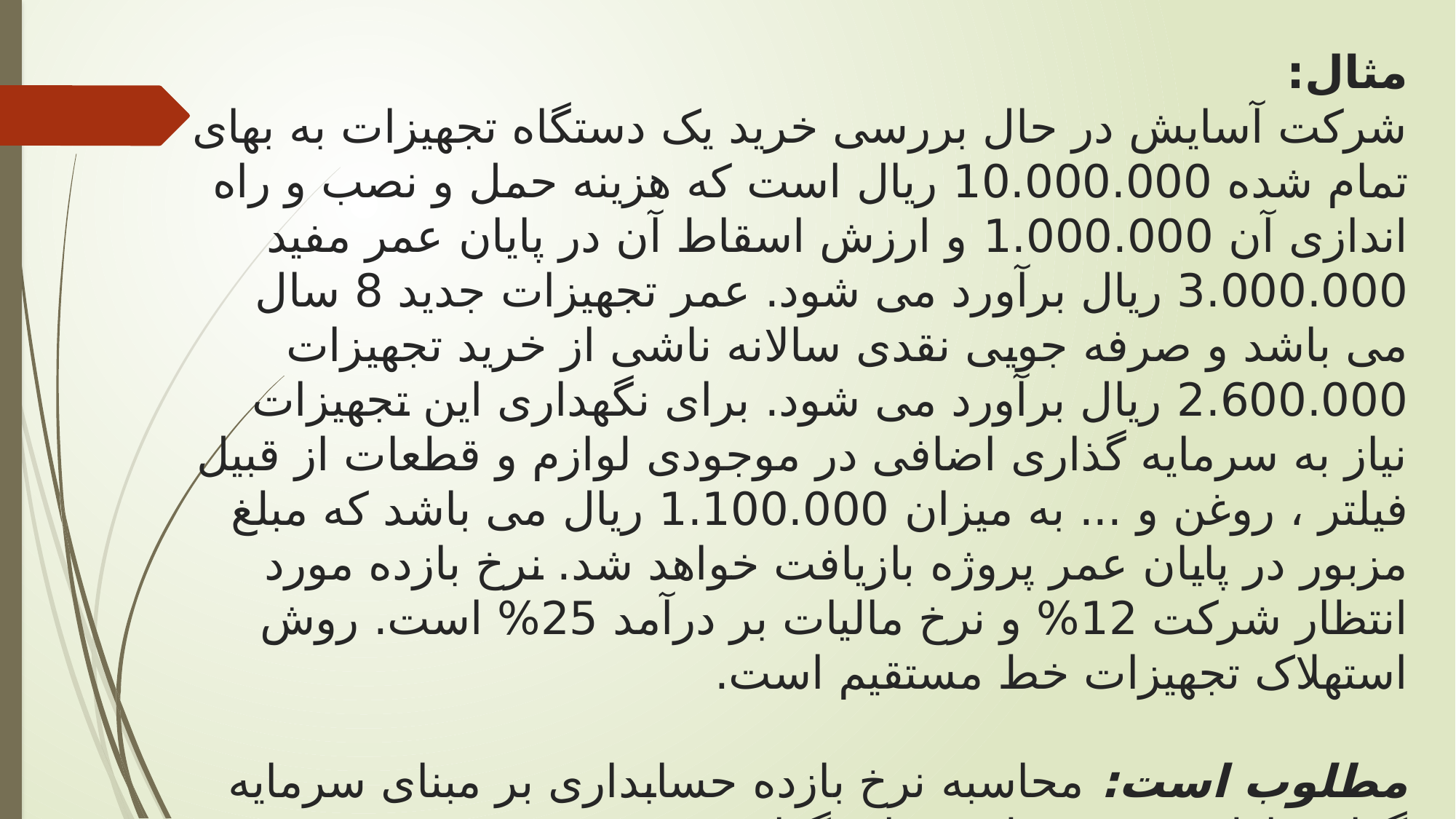

# مثال: شرکت آسایش در حال بررسی خرید یک دستگاه تجهیزات به بهای تمام شده 10.000.000 ریال است که هزینه حمل و نصب و راه اندازی آن 1.000.000 و ارزش اسقاط آن در پایان عمر مفید 3.000.000 ریال برآورد می شود. عمر تجهیزات جدید 8 سال می باشد و صرفه جویی نقدی سالانه ناشی از خرید تجهیزات 2.600.000 ریال برآورد می شود. برای نگهداری این تجهیزات نیاز به سرمایه گذاری اضافی در موجودی لوازم و قطعات از قبیل فیلتر ، روغن و ... به میزان 1.100.000 ریال می باشد که مبلغ مزبور در پایان عمر پروژه بازیافت خواهد شد. نرخ بازده مورد انتظار شرکت 12% و نرخ مالیات بر درآمد 25% است. روش استهلاک تجهیزات خط مستقیم است. مطلوب است: محاسبه نرخ بازده حسابداری بر مبنای سرمایه گذاری اولیه و متوسط سرمایه گذاری